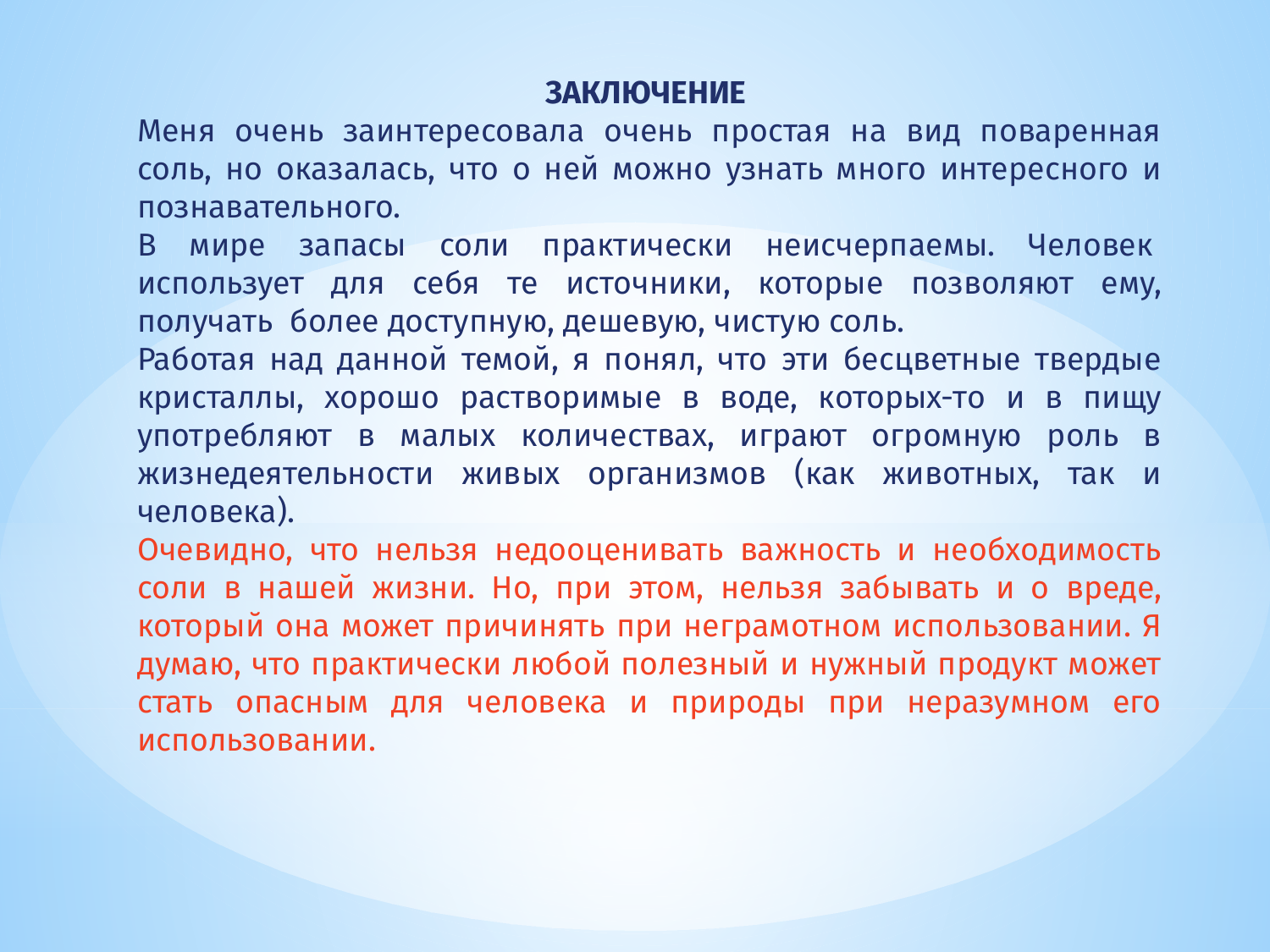

ЗАКЛЮЧЕНИЕ
Меня очень заинтересовала очень простая на вид поваренная соль, но оказалась, что о ней можно узнать много интересного и познавательного.
В мире запасы соли практически неисчерпаемы. Человек  использует для себя те источники, которые позволяют ему, получать  более доступную, дешевую, чистую соль.
Работая над данной темой, я понял, что эти бесцветные твердые кристаллы, хорошо растворимые в воде, которых-то и в пищу употребляют в малых количествах, играют огромную роль в жизнедеятельности живых организмов (как животных, так и человека).
Очевидно, что нельзя недооценивать важность и необходимость соли в нашей жизни. Но, при этом, нельзя забывать и о вреде, который она может причинять при неграмотном использовании. Я думаю, что практически любой полезный и нужный продукт может стать опасным для человека и природы при неразумном его использовании.